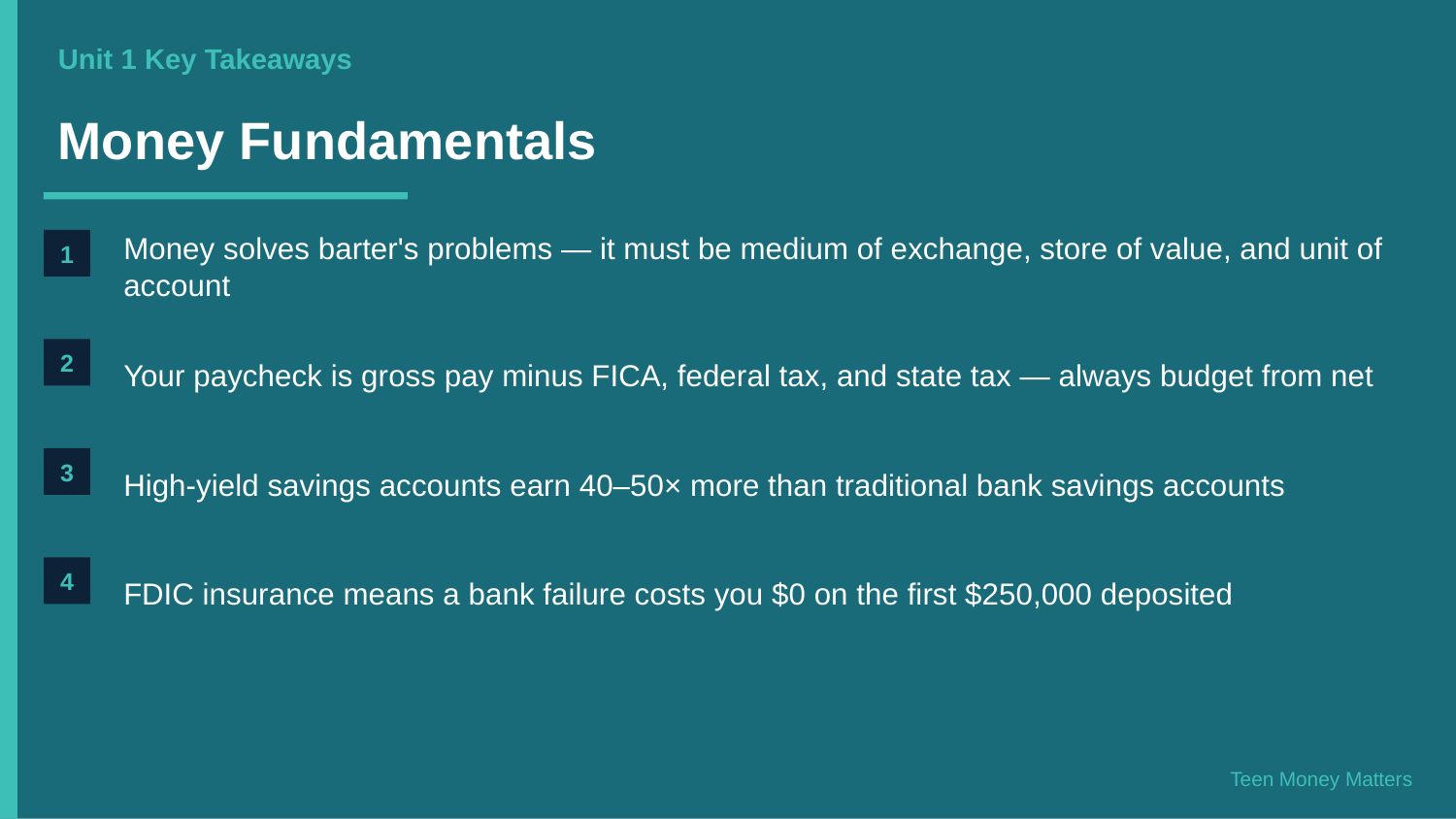

Unit 1 Key Takeaways
Money Fundamentals

Money solves barter's problems — it must be medium of exchange, store of value, and unit of account

1
Your paycheck is gross pay minus FICA, federal tax, and state tax — always budget from net

2
High-yield savings accounts earn 40–50× more than traditional bank savings accounts

3
FDIC insurance means a bank failure costs you $0 on the first $250,000 deposited

4
Teen Money Matters